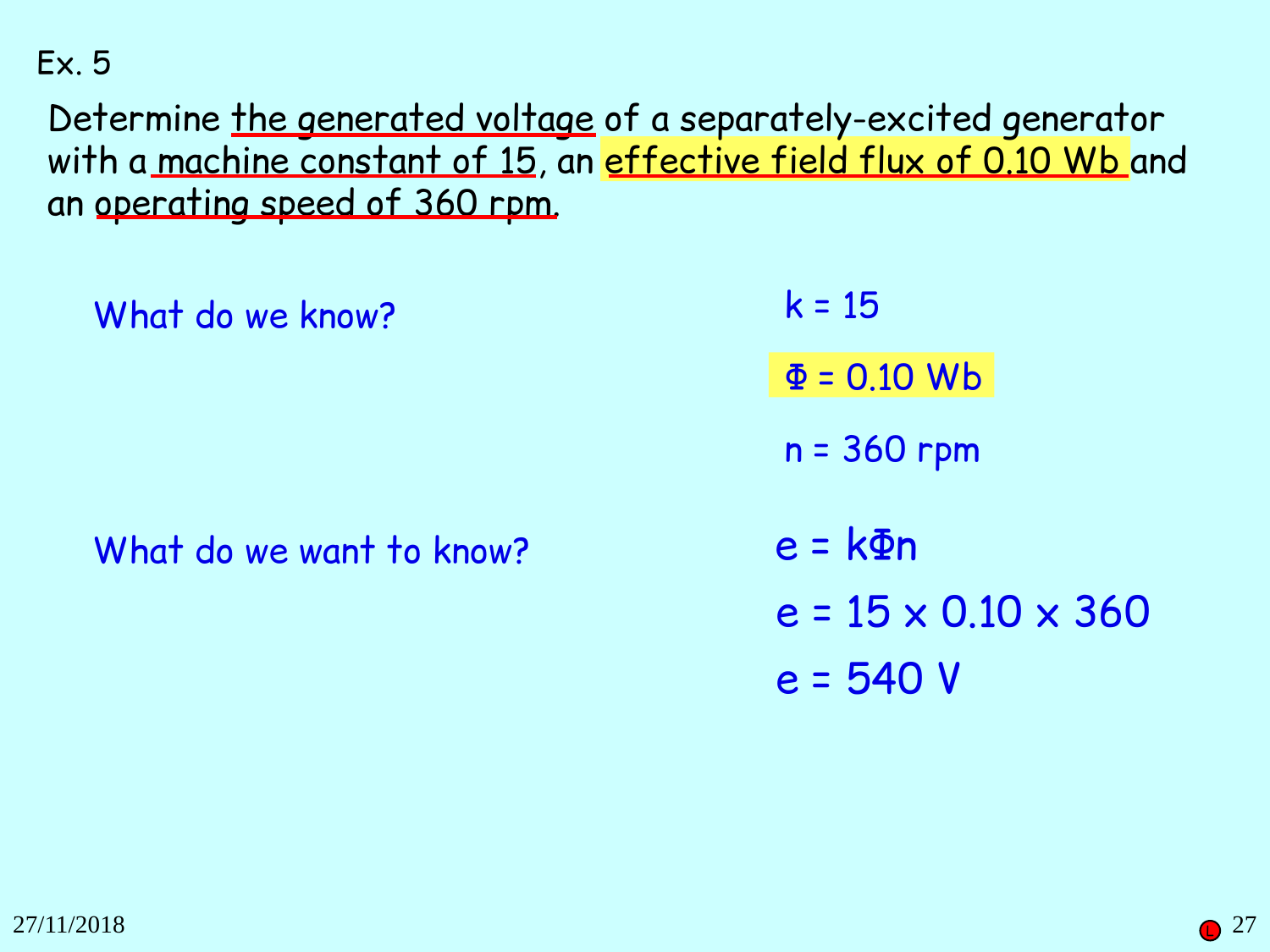

Ex. 5
Determine the generated voltage of a separately-excited generator with a machine constant of 15, an effective field flux of 0.10 Wb and an operating speed of 360 rpm.

What do we know?
k = 15
Φ = 0.10 Wb

n = 360 rpm
What do we want to know?
e = kΦn
e = 15 x 0.10 x 360
e = 540 V
27/11/2018
27
L